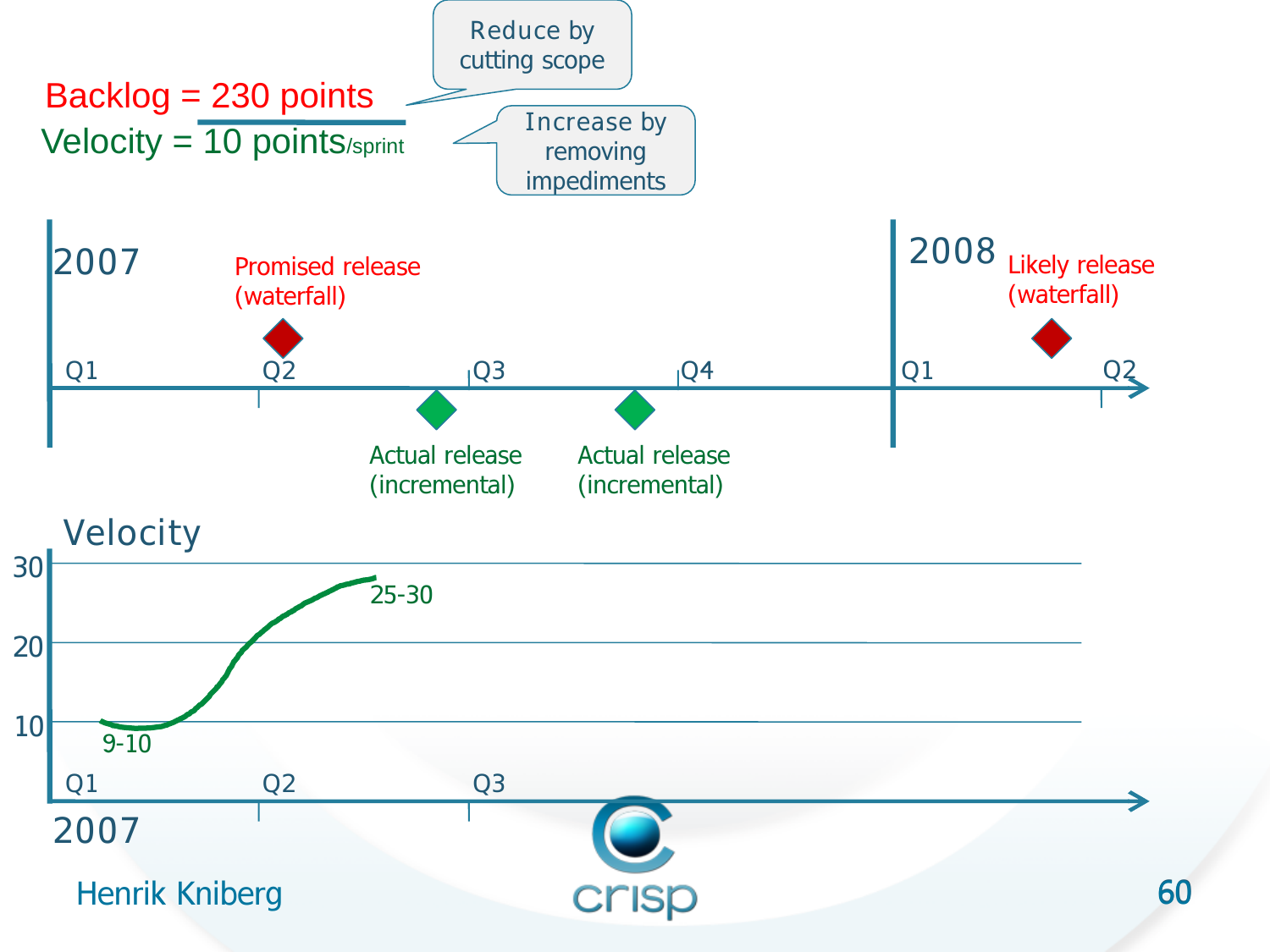

Reduce by cutting scope
Backlog = 230 points
Increase by removing impediments
Velocity = 10 points/sprint

2008
2007
Likely release
(waterfall)
Promised release
(waterfall)

Q2
Q1
Q2
Q3
Q4
Q1

Actual release
(incremental)
Actual release
(incremental)
Velocity
30

25-30

20
10
9-10
Q1
Q2
Q3
2007

60
Henrik Kniberg